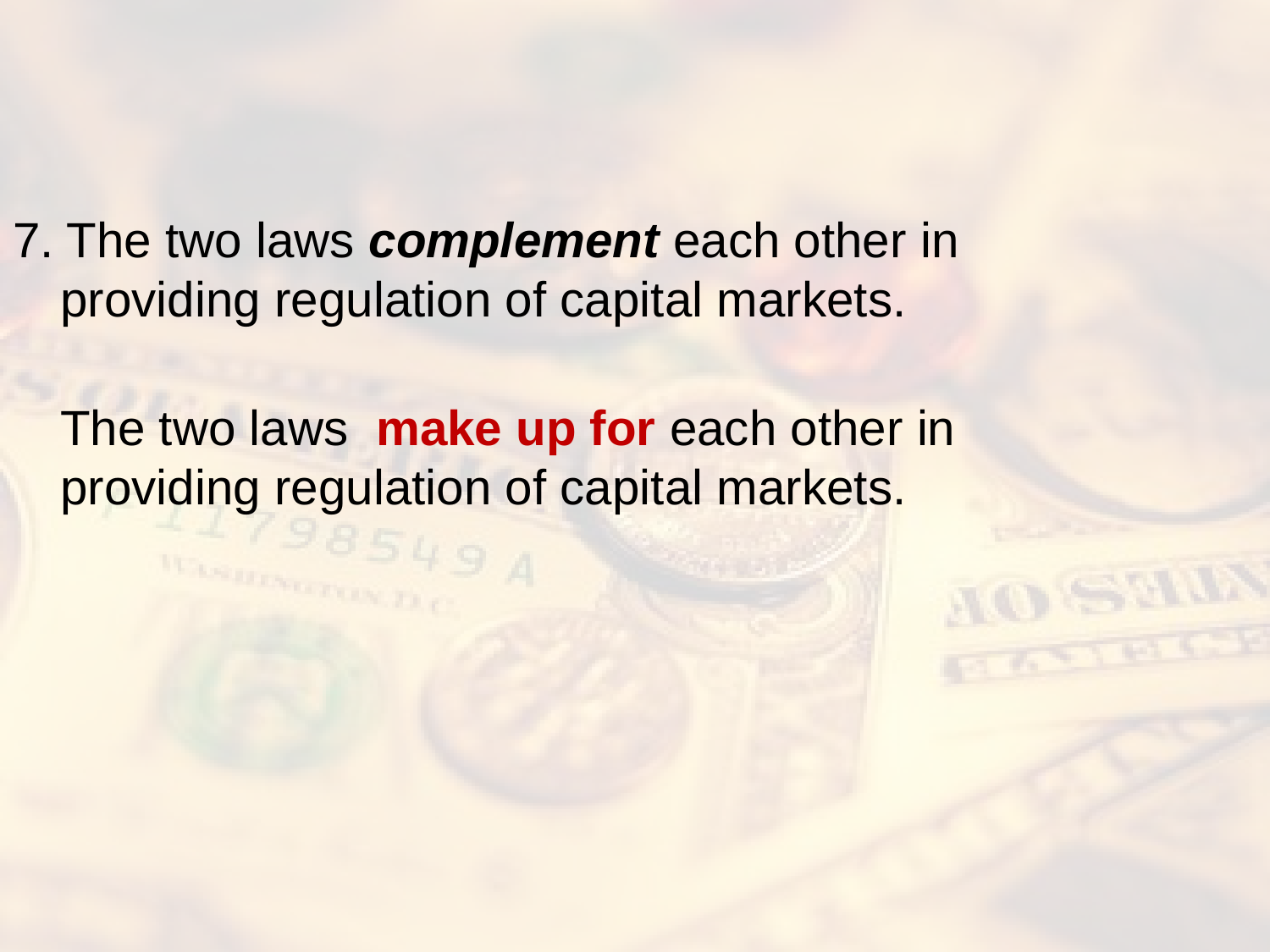

#
7. The two laws complement each other in providing regulation of capital markets.
The two laws  make up for each other in providing regulation of capital markets.